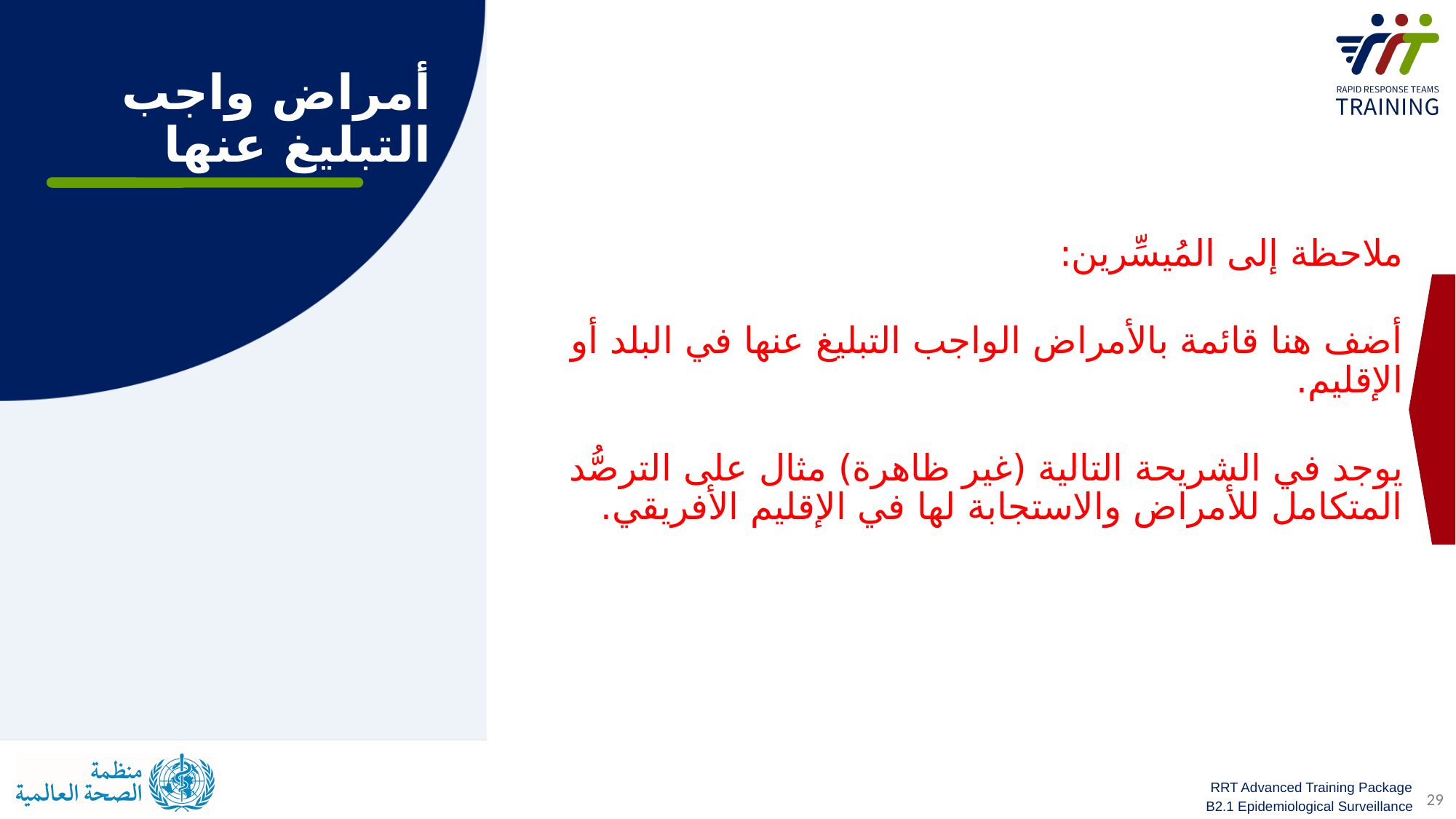

# أمراض واجب التبليغ عنها
ملاحظة إلى المُيسِّرين:

أضف هنا قائمة بالأمراض الواجب التبليغ عنها في البلد أو الإقليم.

يوجد في الشريحة التالية (غير ظاهرة) مثال على الترصُّد المتكامل للأمراض والاستجابة لها في الإقليم الأفريقي.